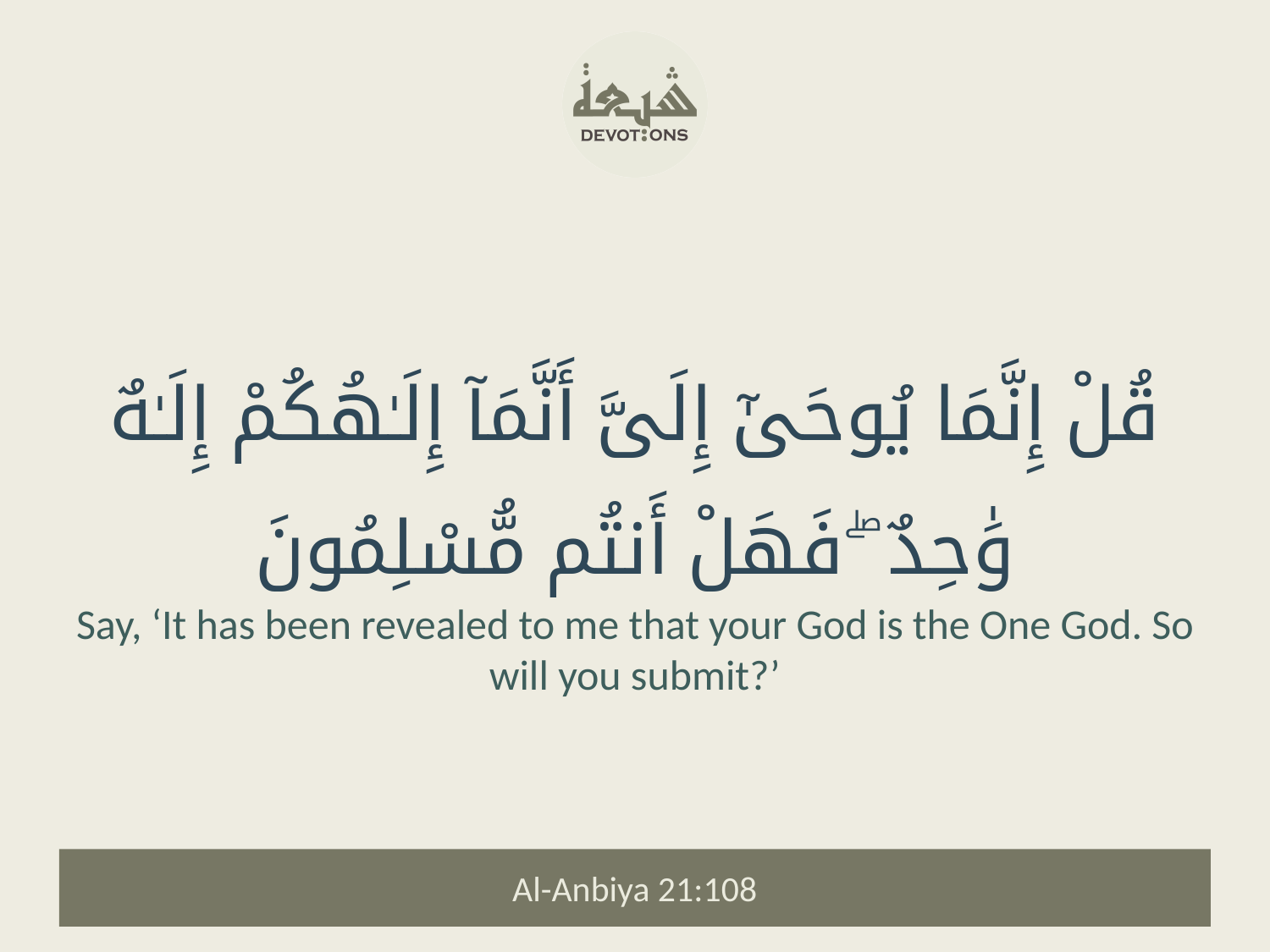

قُلْ إِنَّمَا يُوحَىٰٓ إِلَىَّ أَنَّمَآ إِلَـٰهُكُمْ إِلَـٰهٌ وَٰحِدٌ ۖ فَهَلْ أَنتُم مُّسْلِمُونَ
Say, ‘It has been revealed to me that your God is the One God. So will you submit?’
Al-Anbiya 21:108